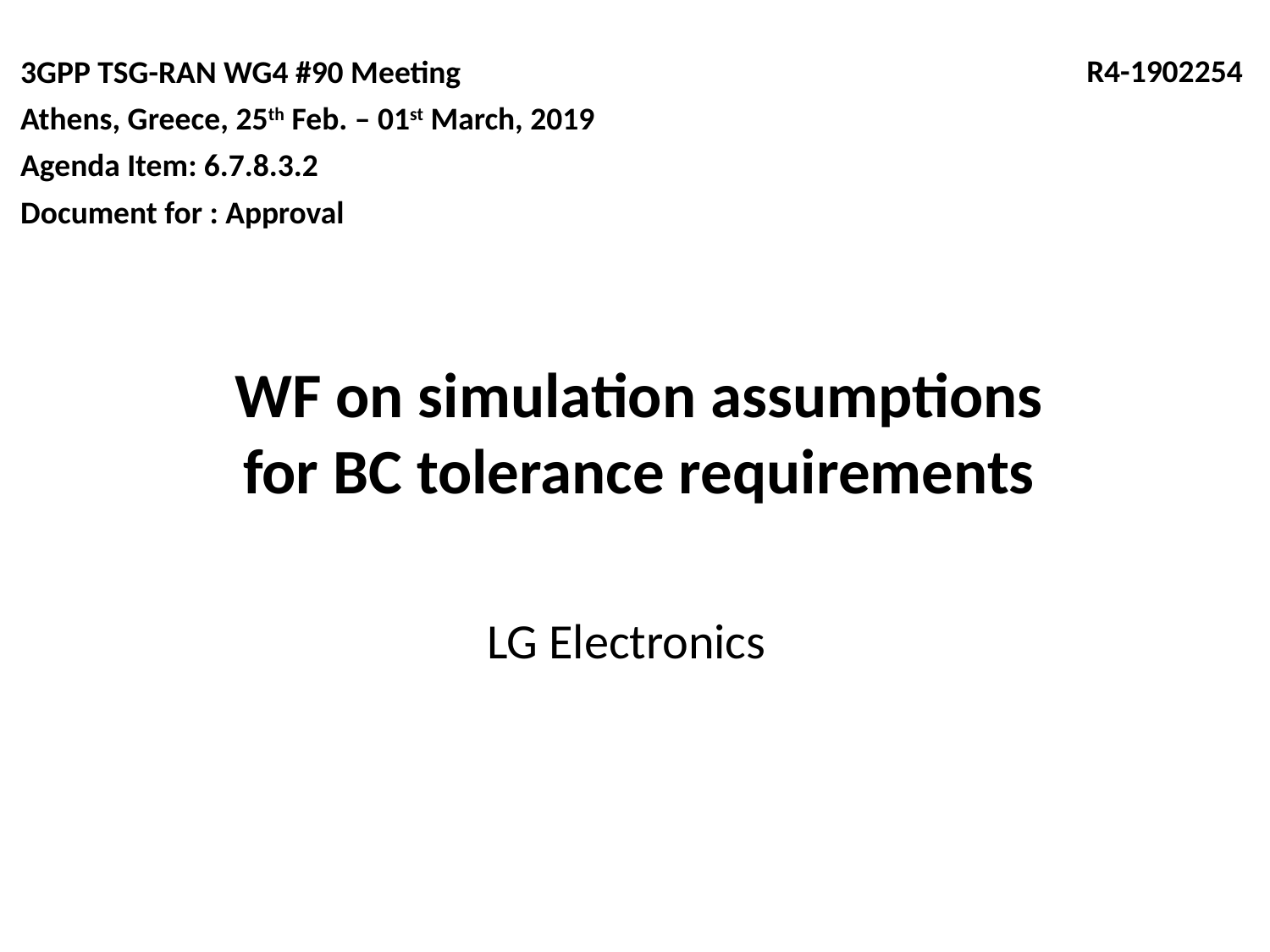

3GPP TSG-RAN WG4 #90 Meeting
Athens, Greece, 25th Feb. – 01st March, 2019
Agenda Item: 6.7.8.3.2
Document for : Approval
R4-1902254
# WF on simulation assumptions for BC tolerance requirements
LG Electronics